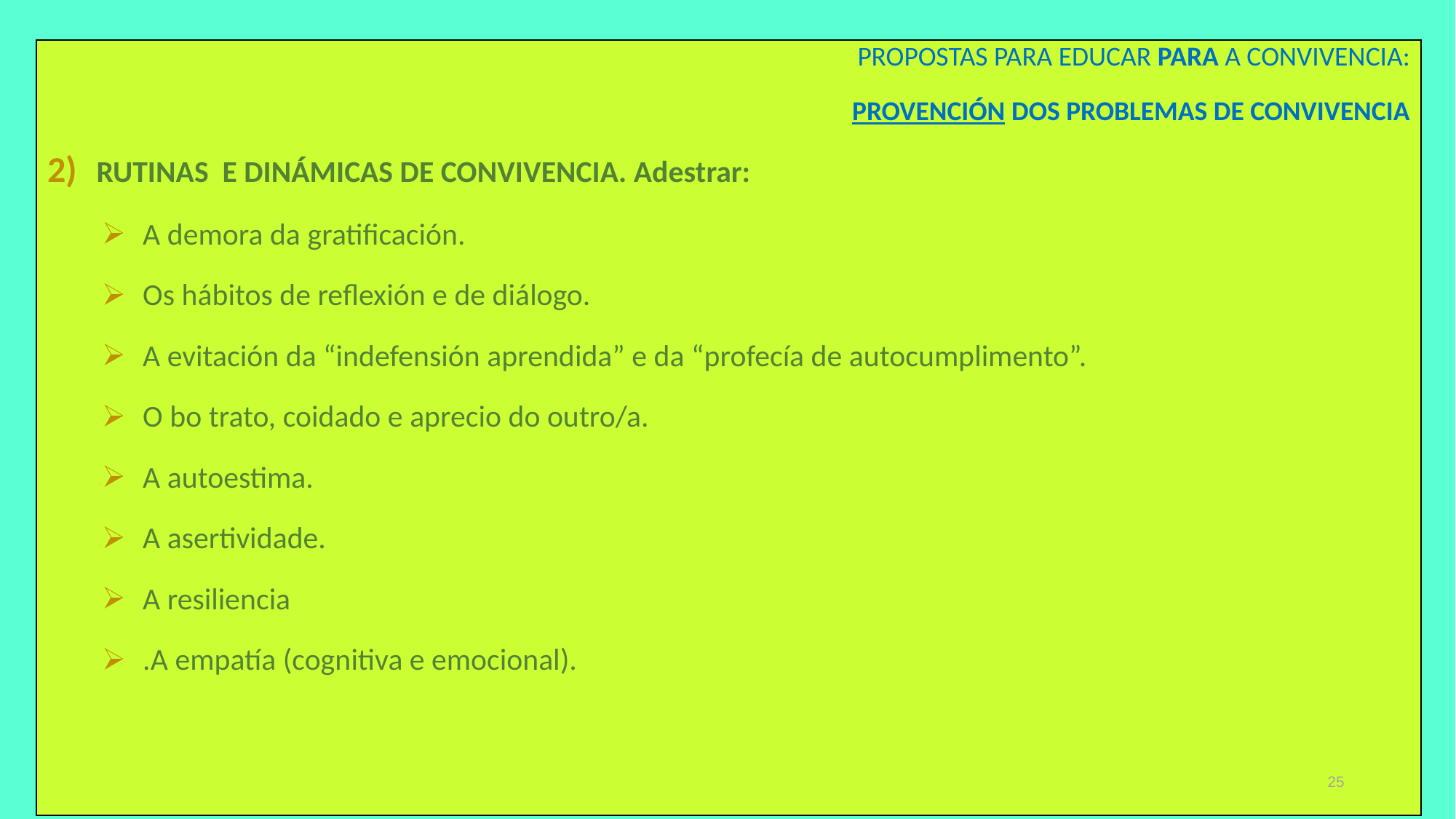

| PROPOSTAS PARA EDUCAR PARA A CONVIVENCIA: PROVENCIÓN DOS PROBLEMAS DE CONVIVENCIA RUTINAS E DINÁMICAS DE CONVIVENCIA. Adestrar: A demora da gratificación. Os hábitos de reflexión e de diálogo. A evitación da “indefensión aprendida” e da “profecía de autocumplimento”. O bo trato, coidado e aprecio do outro/a. A autoestima. A asertividade. A resiliencia .A empatía (cognitiva e emocional). |
| --- |
25